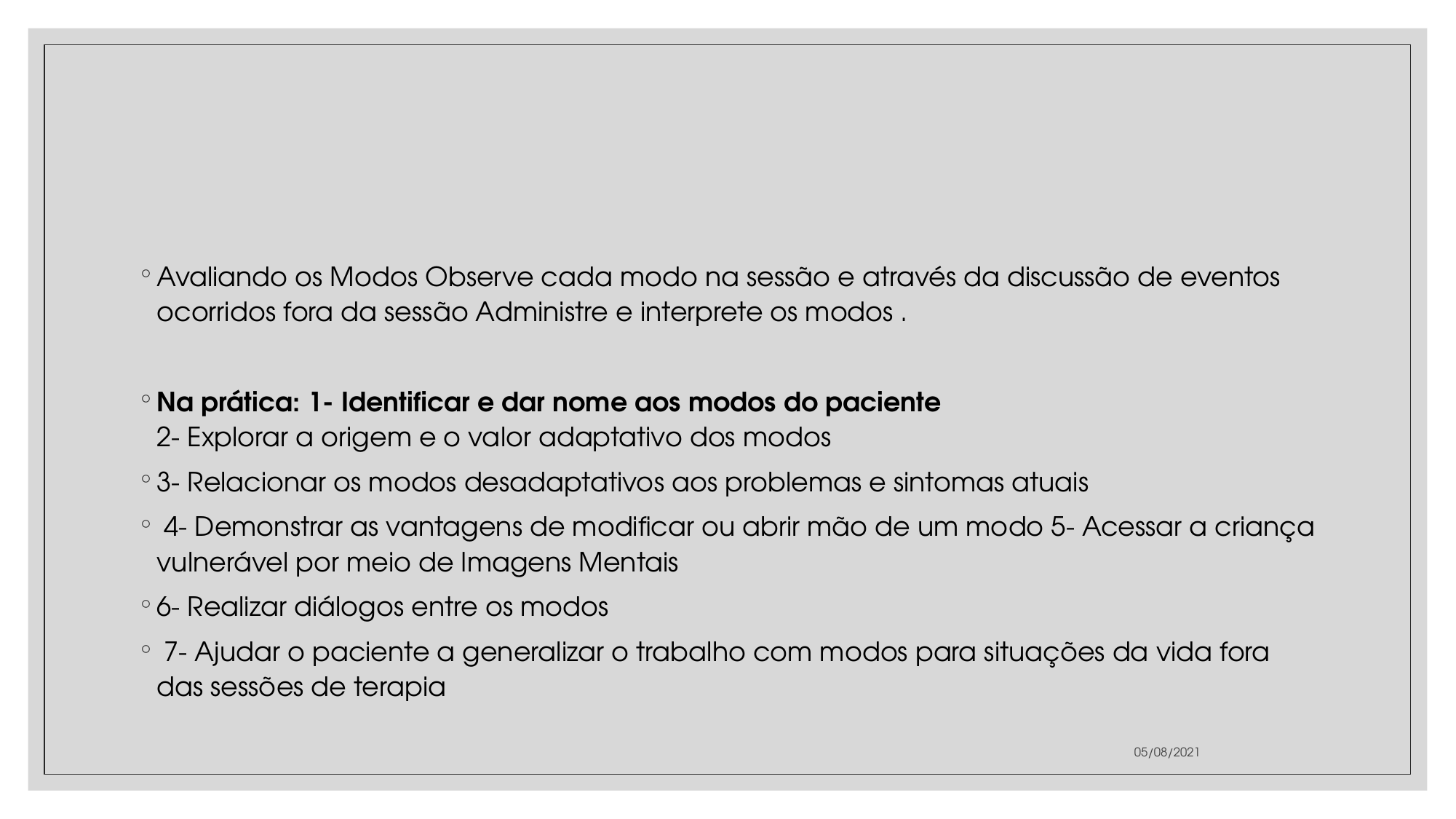

#
Avaliando os Modos Observe cada modo na sessão e através da discussão de eventos ocorridos fora da sessão Administre e interprete os modos .

Na prática: 1- Identificar e dar nome aos modos do paciente
2- Explorar a origem e o valor adaptativo dos modos
3- Relacionar os modos desadaptativos aos problemas e sintomas atuais
 4- Demonstrar as vantagens de modificar ou abrir mão de um modo 5- Acessar a criança vulnerável por meio de Imagens Mentais
6- Realizar diálogos entre os modos
 7- Ajudar o paciente a generalizar o trabalho com modos para situações da vida fora das sessões de terapia
05/08/2021